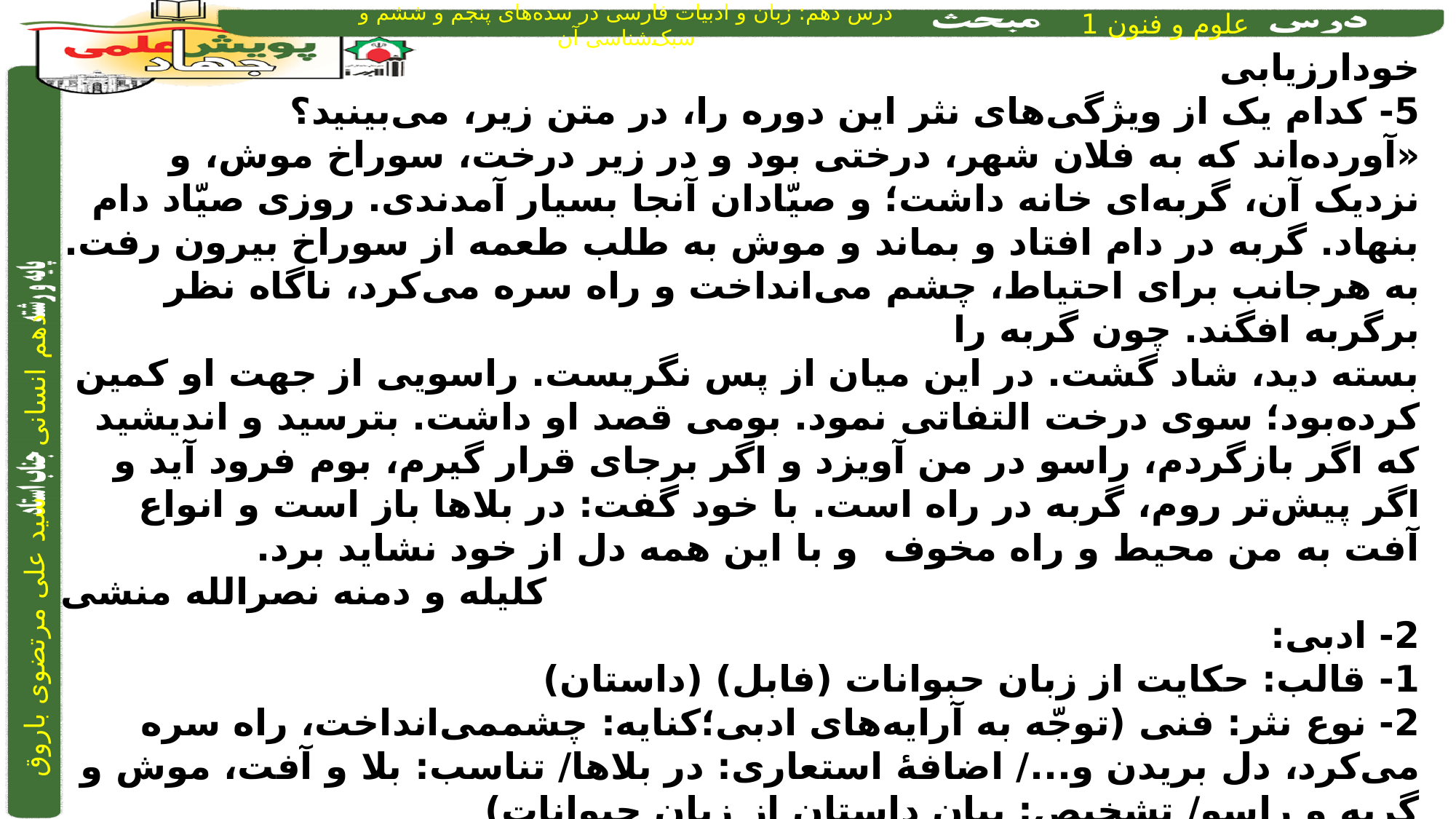

خودارزیابی
5- کدام یک از ویژگی‌های نثر این دوره را، در متن زیر، می‌بینید؟
«آورده‌اند که به فلان شهر، درختی بود و در زیر درخت، سوراخ موش، و نزدیک آن، گربه‌ای خانه داشت؛ و صیّادان آنجا بسیار آمدندی. روزی صیّاد دام بنهاد. گربه در دام افتاد و بماند و موش به طلب طعمه از سوراخ بیرون رفت. به هرجانب برای احتیاط، چشم می‌انداخت و راه سره می‌کرد، ناگاه نظر برگربه افگند. چون گربه را
بسته دید، شاد گشت. در این میان از پس نگریست. راسویی از جهت او کمین کرده‌بود؛ سوی درخت التفاتی نمود. بومی قصد او داشت. بترسید و اندیشید که اگر بازگردم، راسو در من آویزد و اگر برجای قرار گیرم، بوم فرود آید و اگر پیش‌تر روم، گربه در راه است. با خود گفت: در بلاها باز است و انواع آفت به من محیط و راه مخوف  و با این همه دل از خود نشاید برد.
کلیله و دمنه نصرالله منشی
2- ادبی:
1- قالب: حکایت از زبان حبوانات (فابل) (داستان)
2- نوع نثر: فنی (توجّه به آرایه‌های ادبی؛کنایه: چشممی‌انداخت، راه سره می‌کرد، دل بریدن و.../ اضافۀ استعاری: در بلاها/ تناسب: بلا و آفت، موش و گربه و راسو/ تشخیص: بیان داستان از زبان حیوانات)